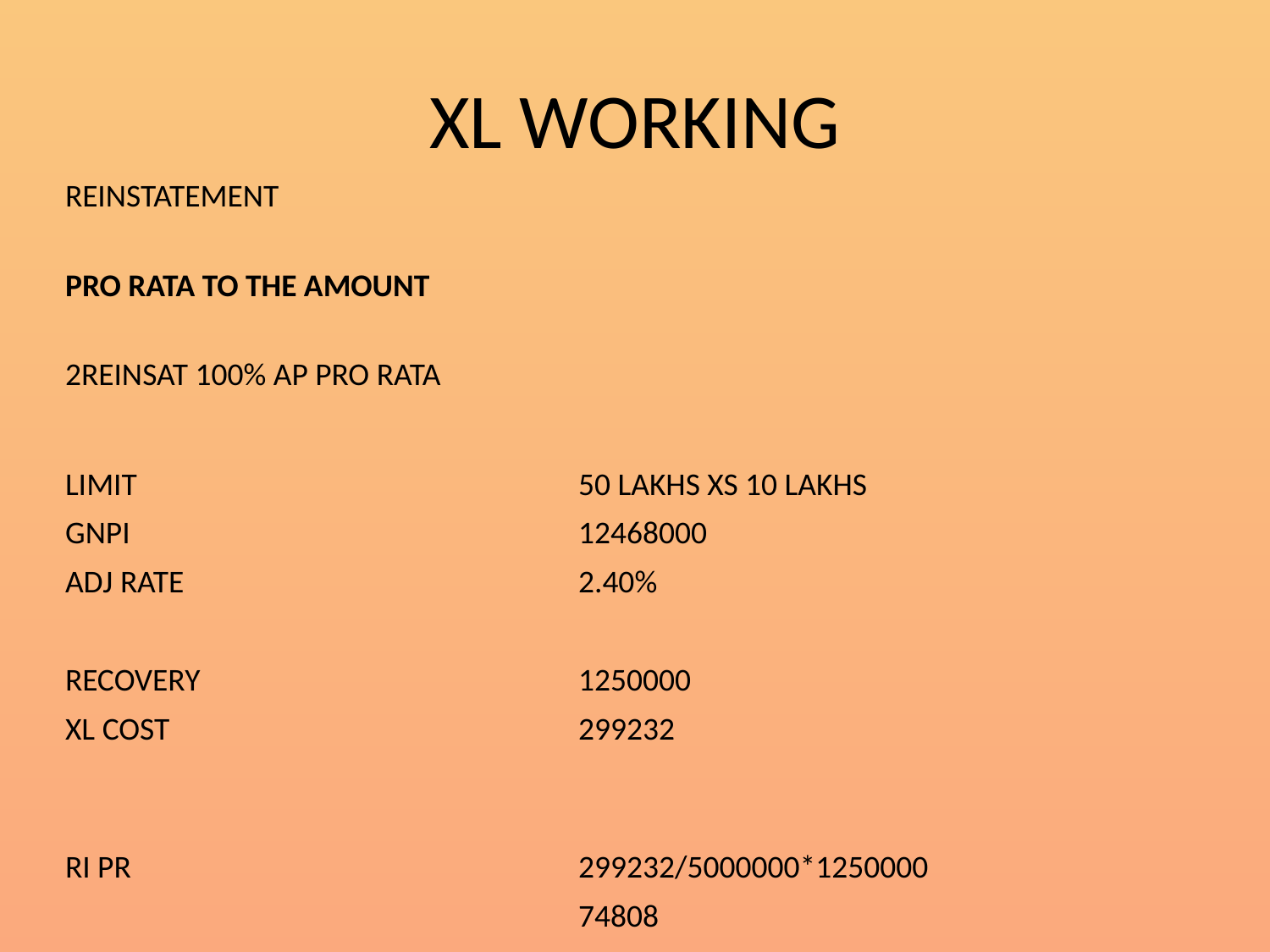

# XL WORKING
| REINSTATEMENT |  |
| --- | --- |
| PRO RATA TO THE AMOUNT |  |
| 2REINSAT 100% AP PRO RATA |  |
|  |  |
| LIMIT | 50 LAKHS XS 10 LAKHS |
| GNPI | 12468000 |
| ADJ RATE | 2.40% |
|  |  |
| RECOVERY | 1250000 |
| XL COST | 299232 |
|  |  |
| RI PR | 299232/5000000\*1250000 |
|  | 74808 |
|  |  |
|  |  |